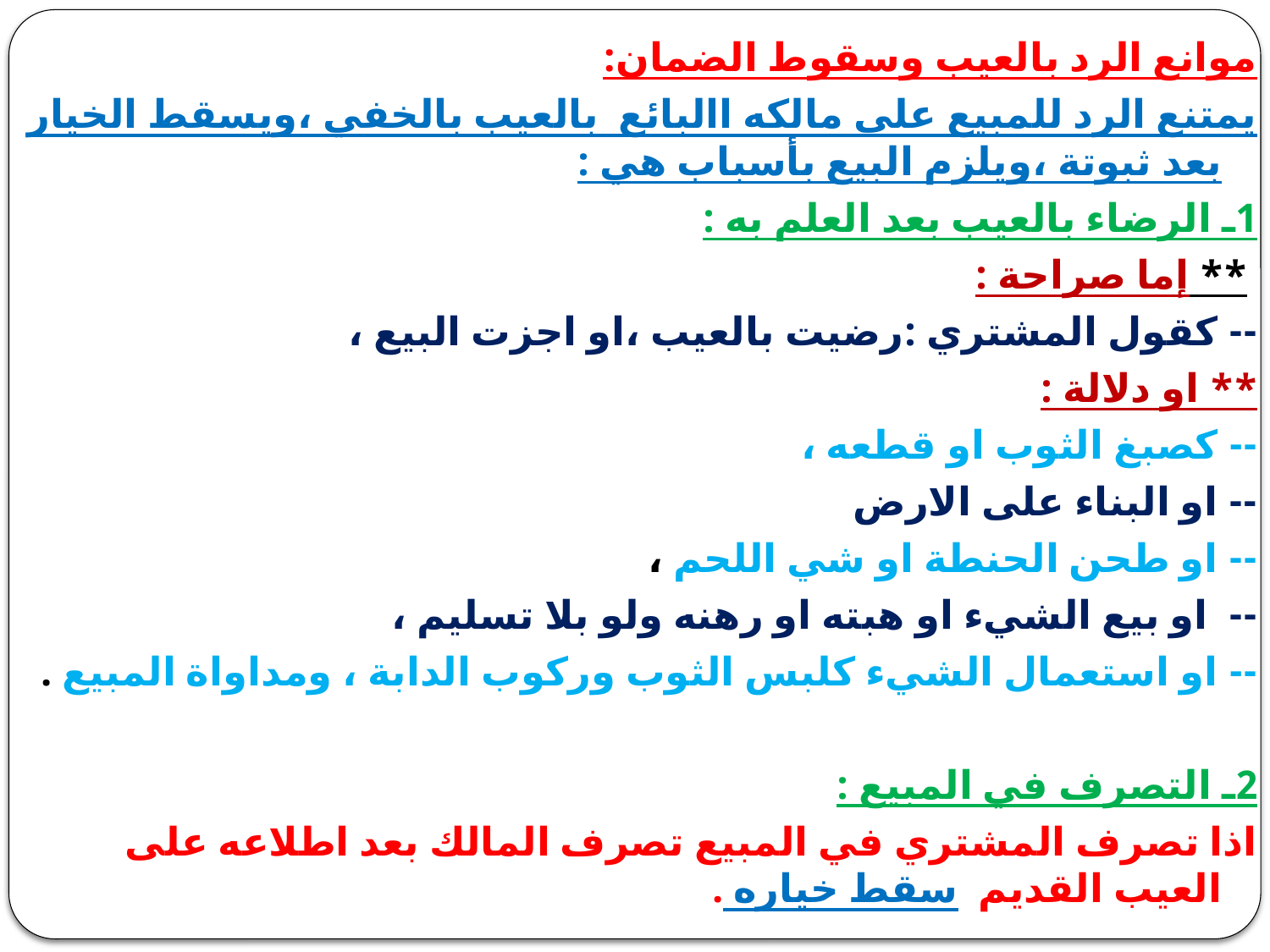

موانع الرد بالعيب وسقوط الضمان:
يمتنع الرد للمبيع على مالكه االبائع  بالعيب بالخفي ،ويسقط الخيار بعد ثبوتة ،ويلزم البيع بأسباب هي :
1ـ الرضاء بالعيب بعد العلم به :
 ** إما صراحة :
-- كقول المشتري :رضيت بالعيب ،او اجزت البيع ،
** او دلالة :
-- كصبغ الثوب او قطعه ،
-- او البناء على الارض
-- او طحن الحنطة او شي اللحم ،
--  او بيع الشيء او هبته او رهنه ولو بلا تسليم ،
-- او استعمال الشيء كلبس الثوب وركوب الدابة ، ومداواة المبيع .

2ـ التصرف في المبيع :
اذا تصرف المشتري في المبيع تصرف المالك بعد اطلاعه على العيب القديم  سقط خياره .